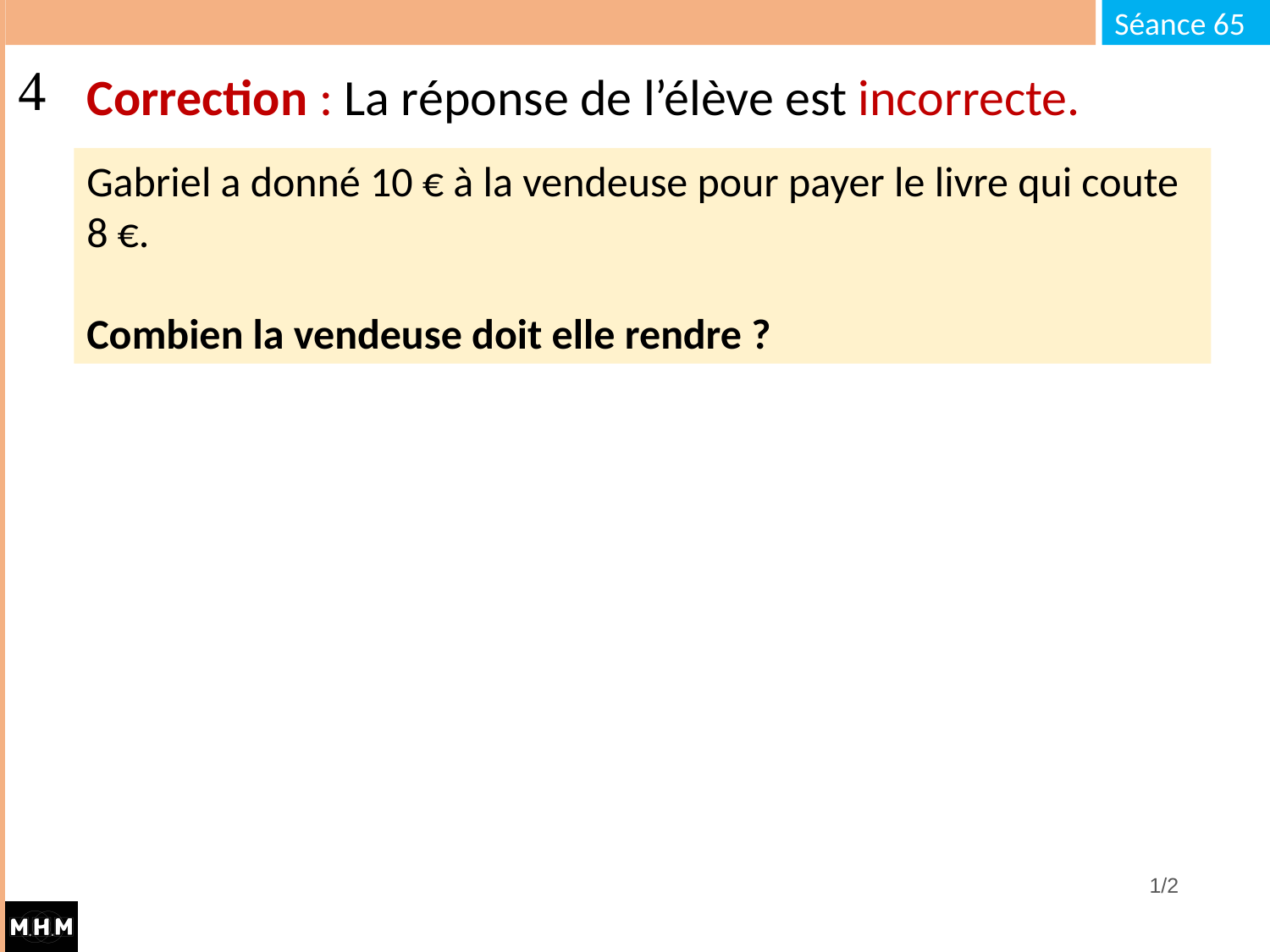

# Correction : La réponse de l’élève est incorrecte.
Gabriel a donné 10 € à la vendeuse pour payer le livre qui coute 8 €.

Combien la vendeuse doit elle rendre ?
1/2